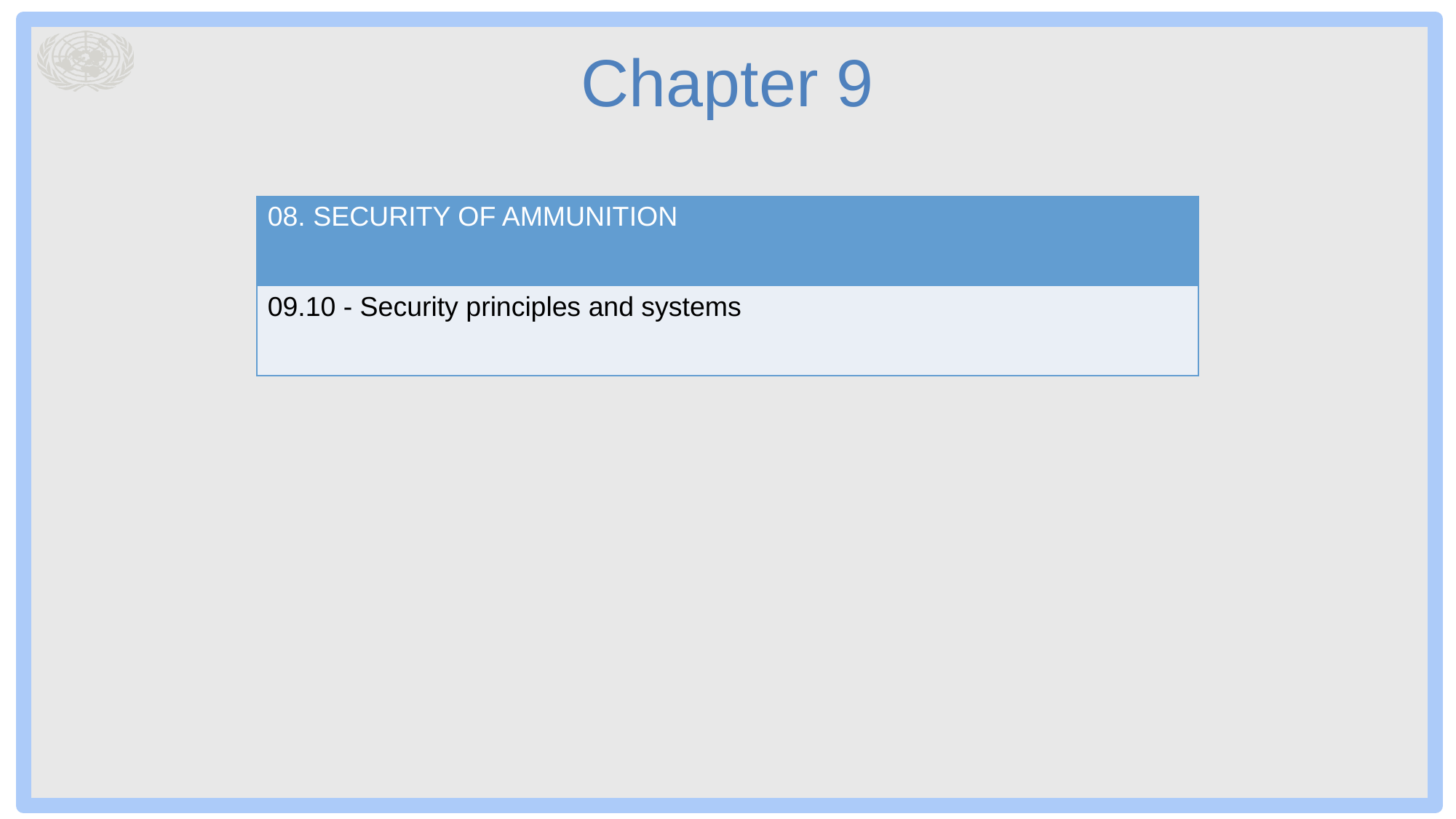

# Chapter 9
| 08. SECURITY OF AMMUNITION |
| --- |
| 09.10 - Security principles and systems |